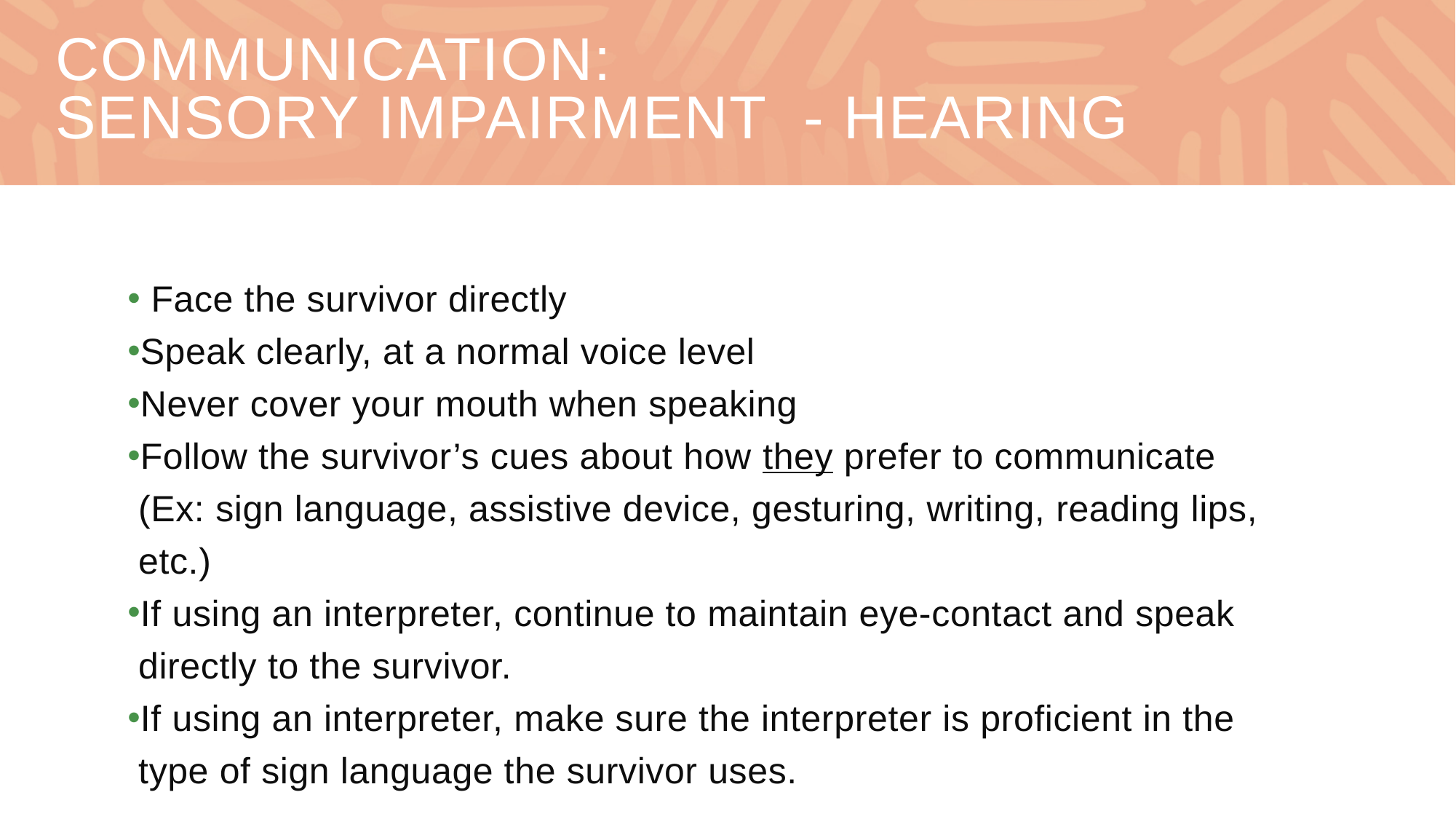

# Communication: sensory impairment  - hearing
 Face the survivor directly
Speak clearly, at a normal voice level
Never cover your mouth when speaking
Follow the survivor’s cues about how they prefer to communicate (Ex: sign language, assistive device, gesturing, writing, reading lips, etc.)
If using an interpreter, continue to maintain eye-contact and speak directly to the survivor.
If using an interpreter, make sure the interpreter is proficient in the type of sign language the survivor uses.